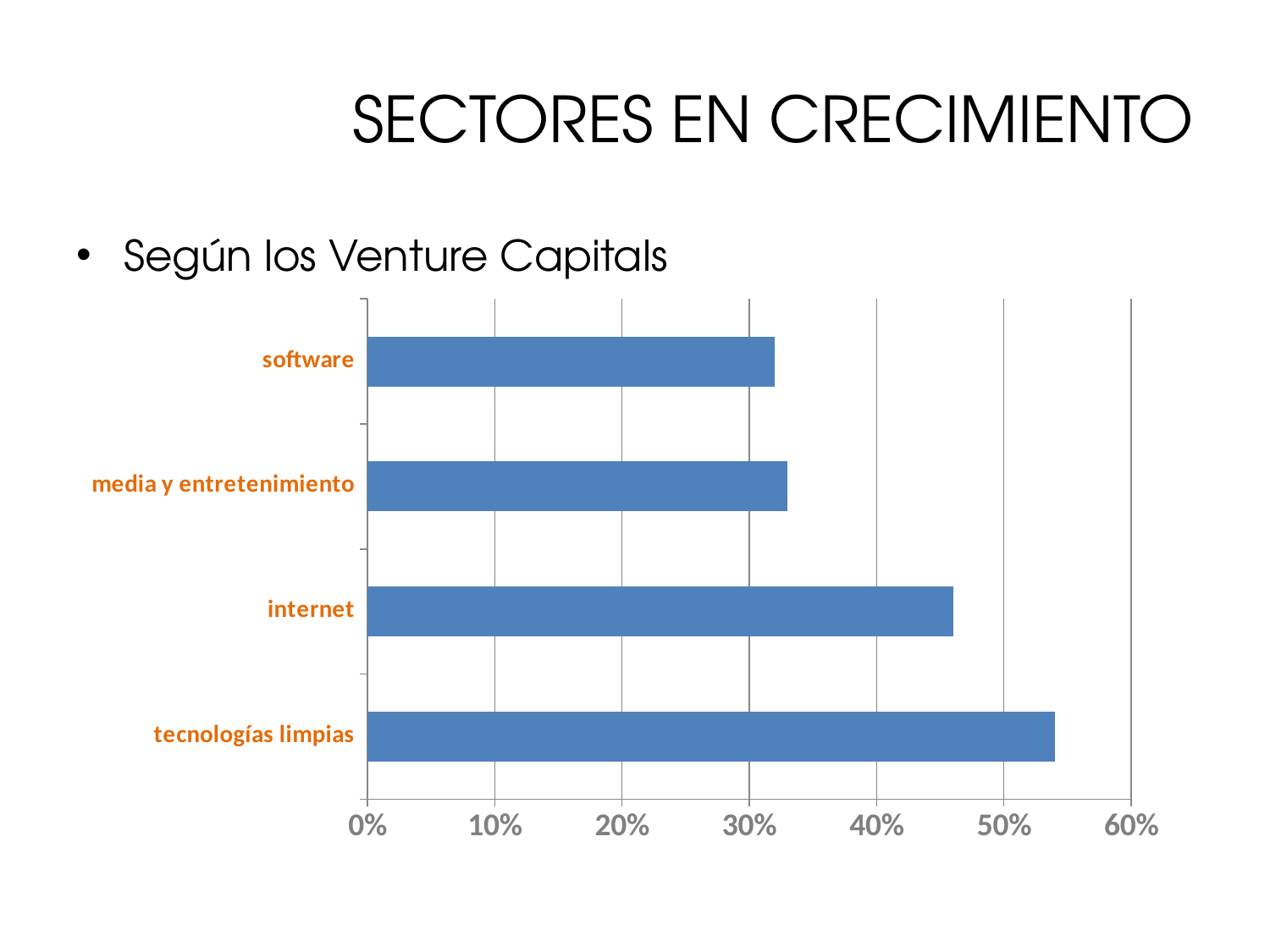

# SECTORES EN CRECIMIENTO
Según los Venture Capitals

### Chart

| Category |  |
|---|---|
| tecnologías limpias | 0.54 |
| internet | 0.46 |
| media y entretenimiento | 0.33000000000000007 |
| software | 0.32000000000000006 |